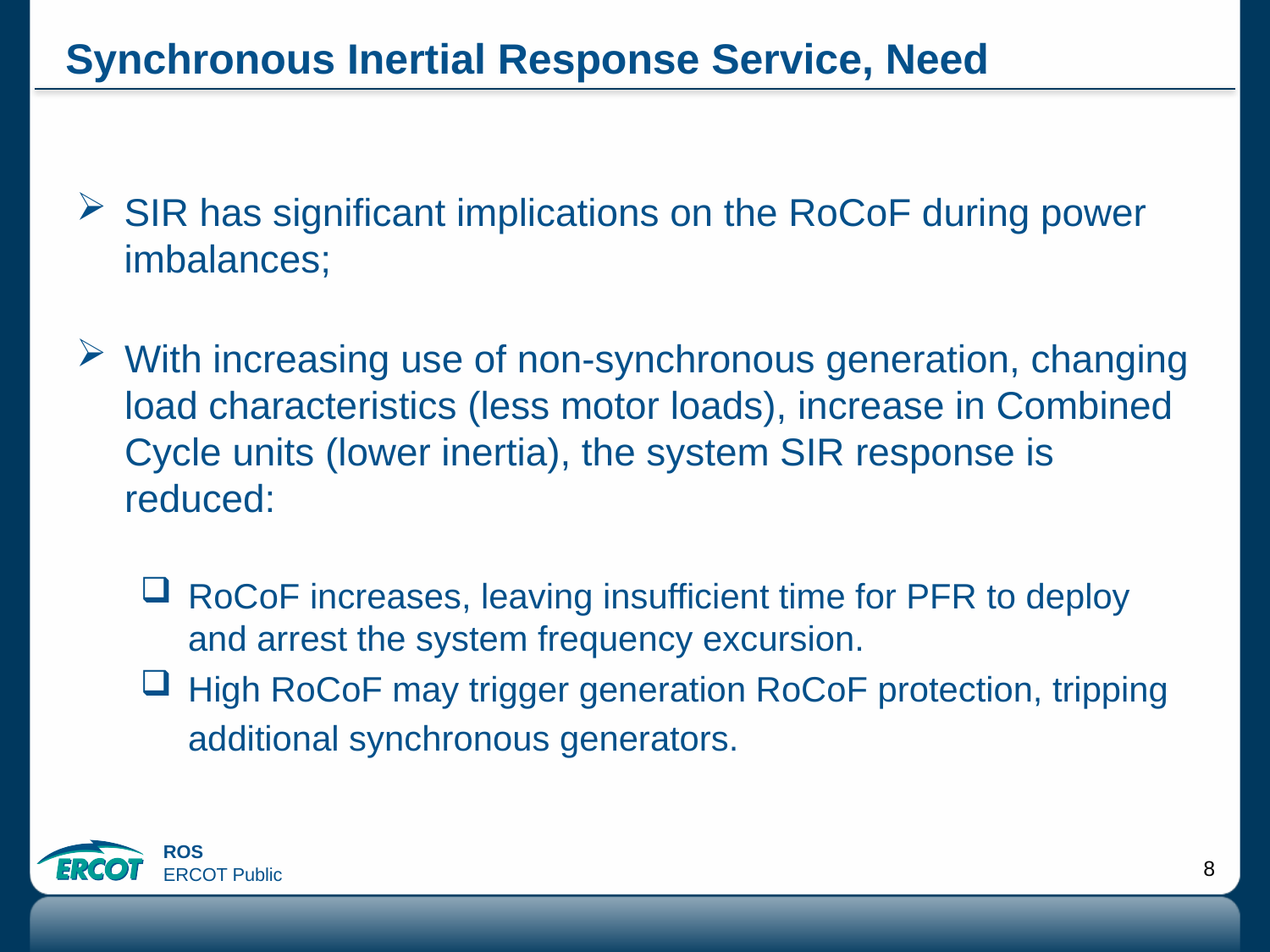

# Synchronous Inertial Response Service, Need

SIR has significant implications on the RoCoF during power imbalances;

With increasing use of non-synchronous generation, changing load characteristics (less motor loads), increase in Combined Cycle units (lower inertia), the system SIR response is reduced:

RoCoF increases, leaving insufficient time for PFR to deploy and arrest the system frequency excursion.
High RoCoF may trigger generation RoCoF protection, tripping additional synchronous generators.